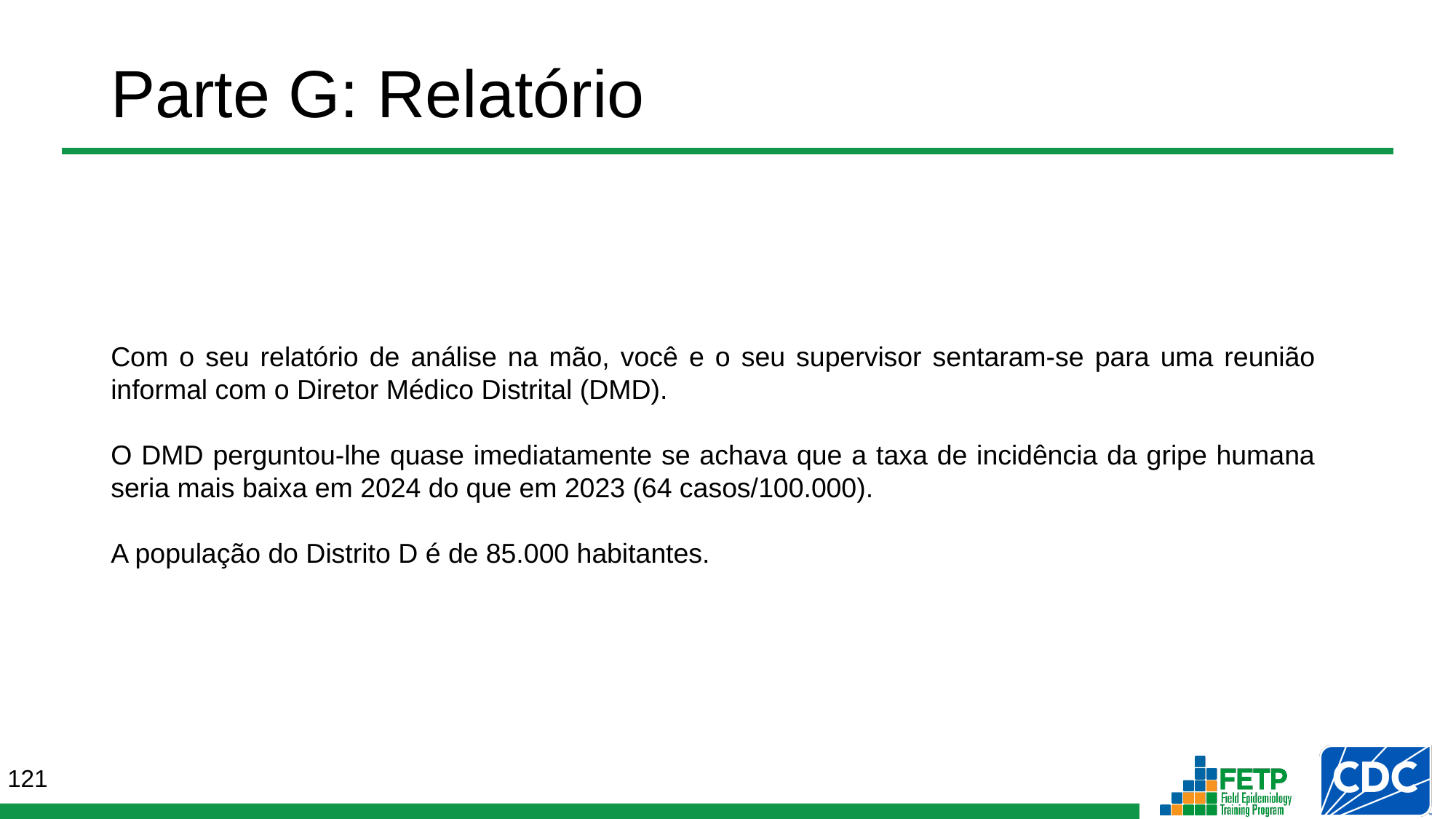

# Parte G: Relatório
Com o seu relatório de análise na mão, você e o seu supervisor sentaram-se para uma reunião informal com o Diretor Médico Distrital (DMD).

O DMD perguntou-lhe quase imediatamente se achava que a taxa de incidência da gripe humana seria mais baixa em 2024 do que em 2023 (64 casos/100.000).

A população do Distrito D é de 85.000 habitantes.